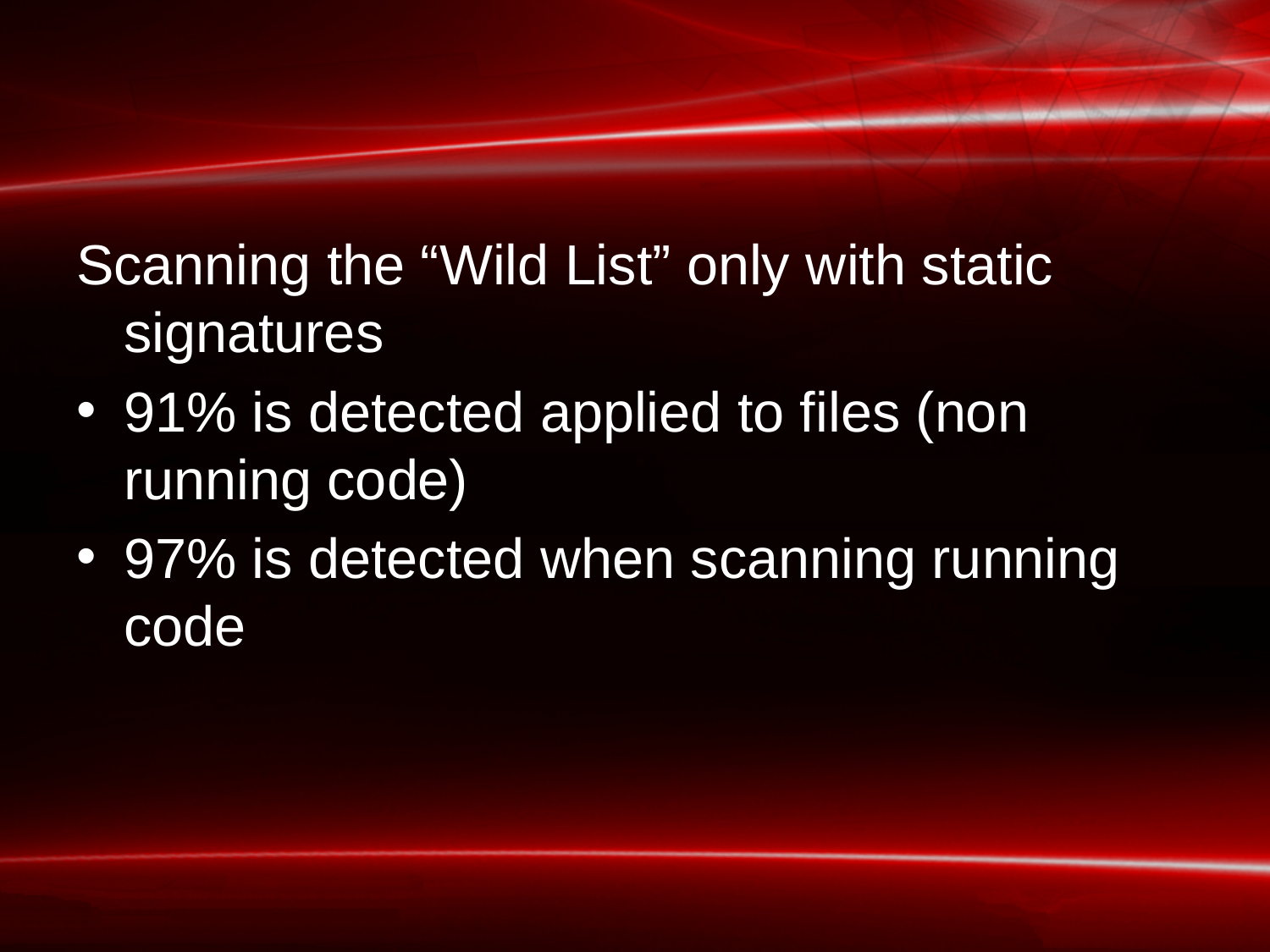

#
Scanning the “Wild List” only with static signatures
91% is detected applied to files (non running code)
97% is detected when scanning running code